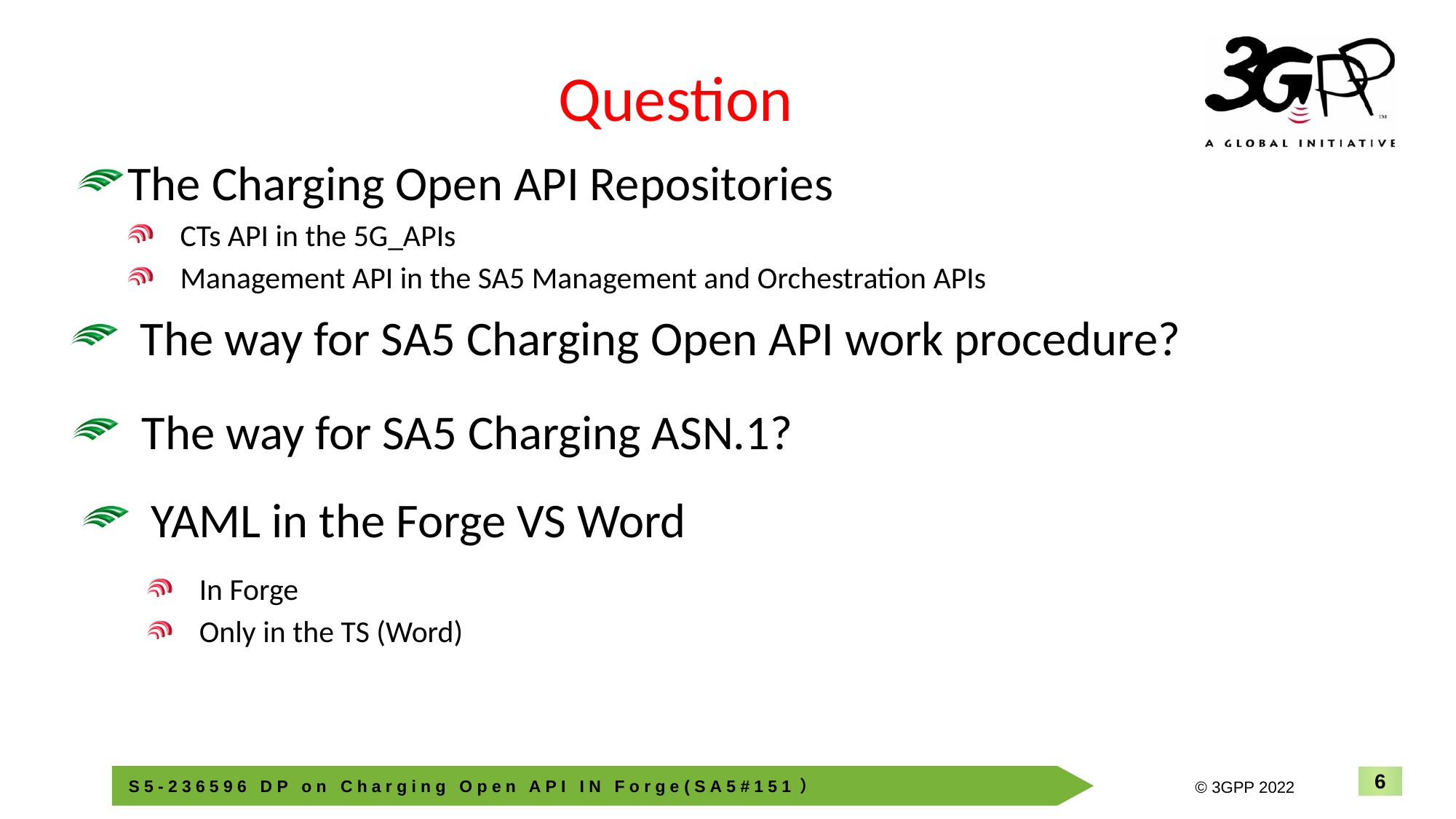

# Question
The Charging Open API Repositories
CTs API in the 5G_APIs
Management API in the SA5 Management and Orchestration APIs

The way for SA5 Charging Open API work procedure?
The way for SA5 Charging ASN.1?
YAML in the Forge VS Word
In Forge
Only in the TS (Word)